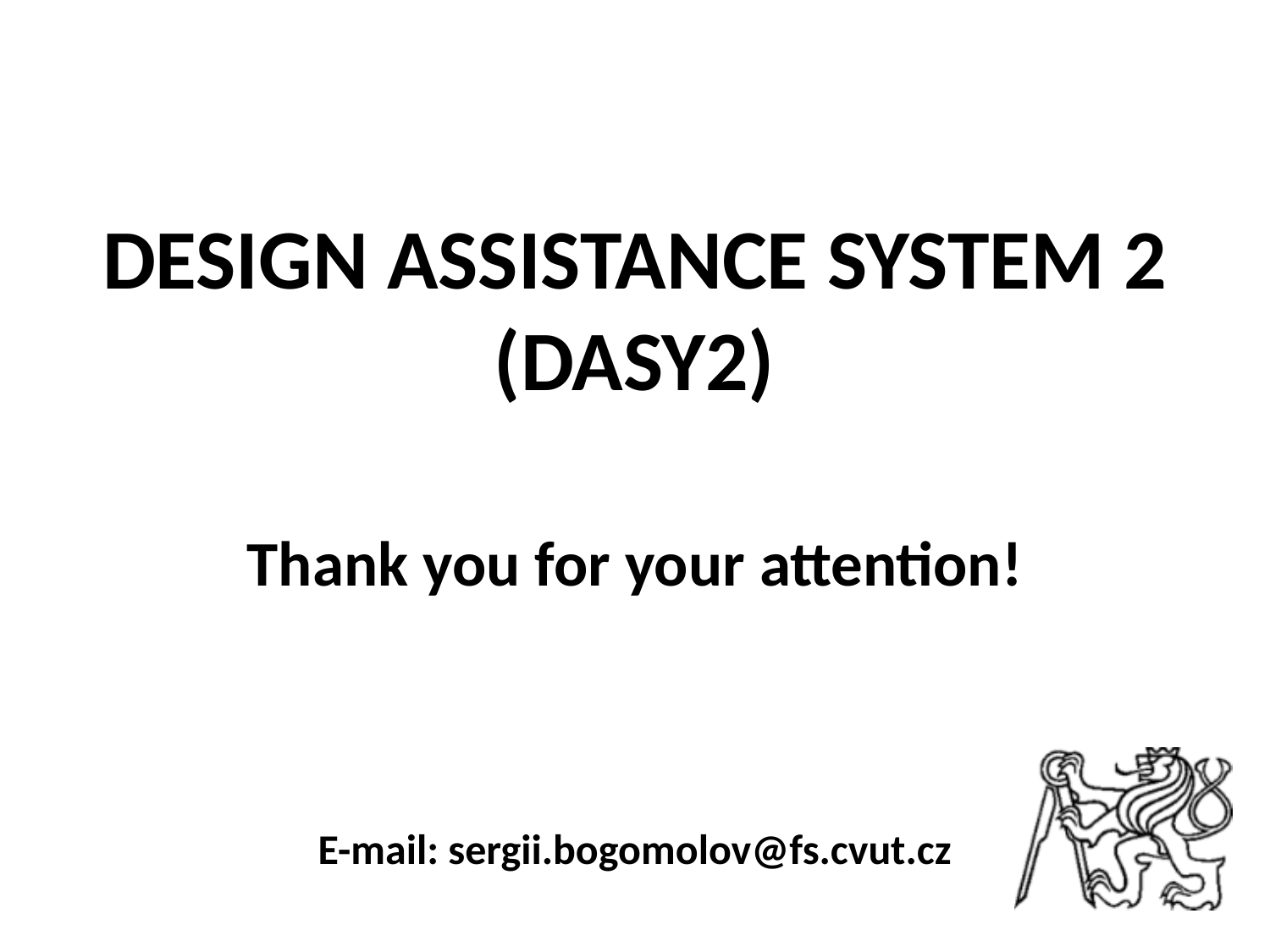

Design Assistance System 2
(DASY2)
Thank you for your attention!
E-mail: sergii.bogomolov@fs.cvut.cz